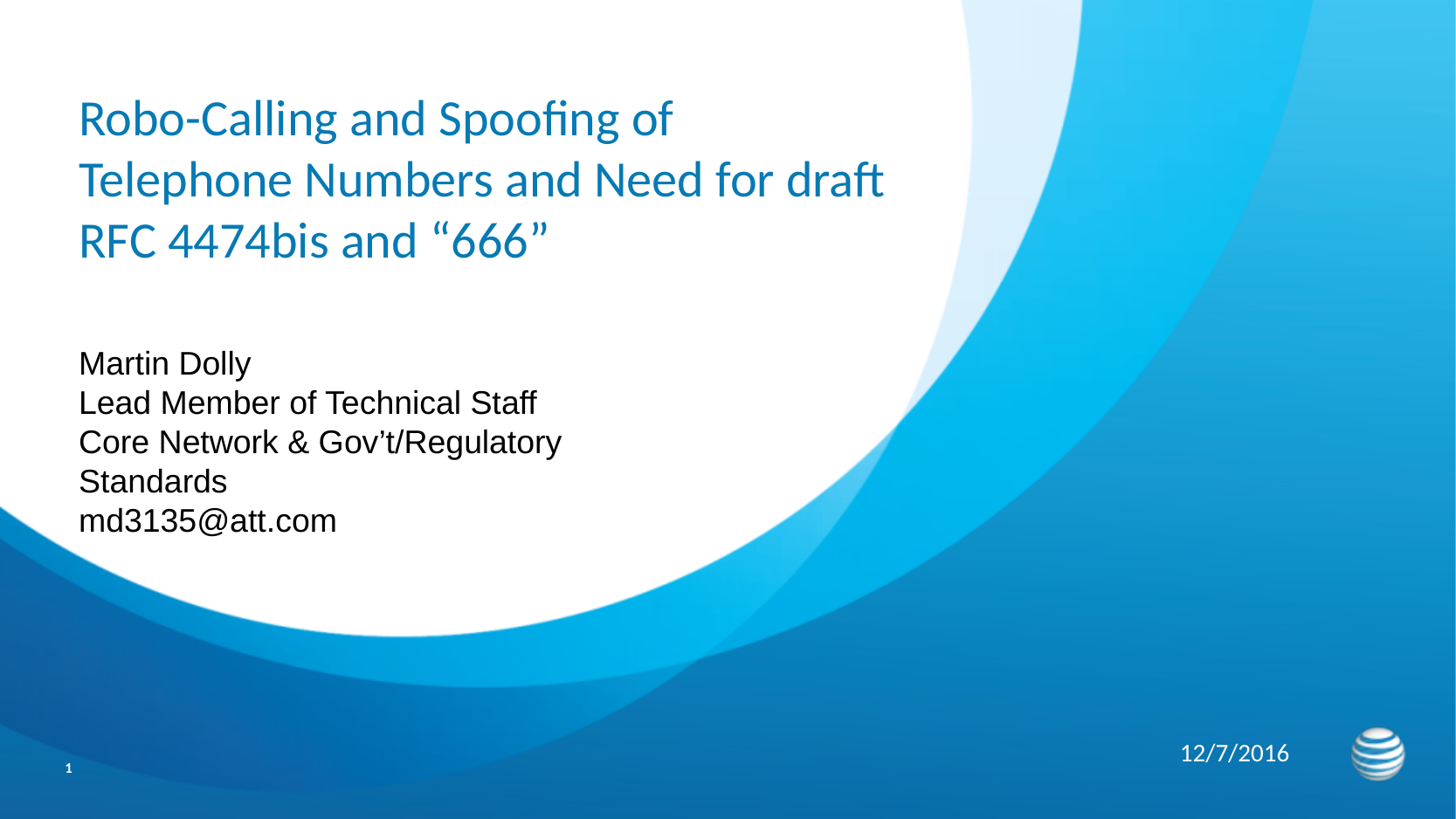

Robo-Calling and Spoofing of Telephone Numbers and Need for draft RFC 4474bis and “666”
Martin Dolly
Lead Member of Technical Staff
Core Network & Gov’t/Regulatory Standards
md3135@att.com
12/7/2016
1